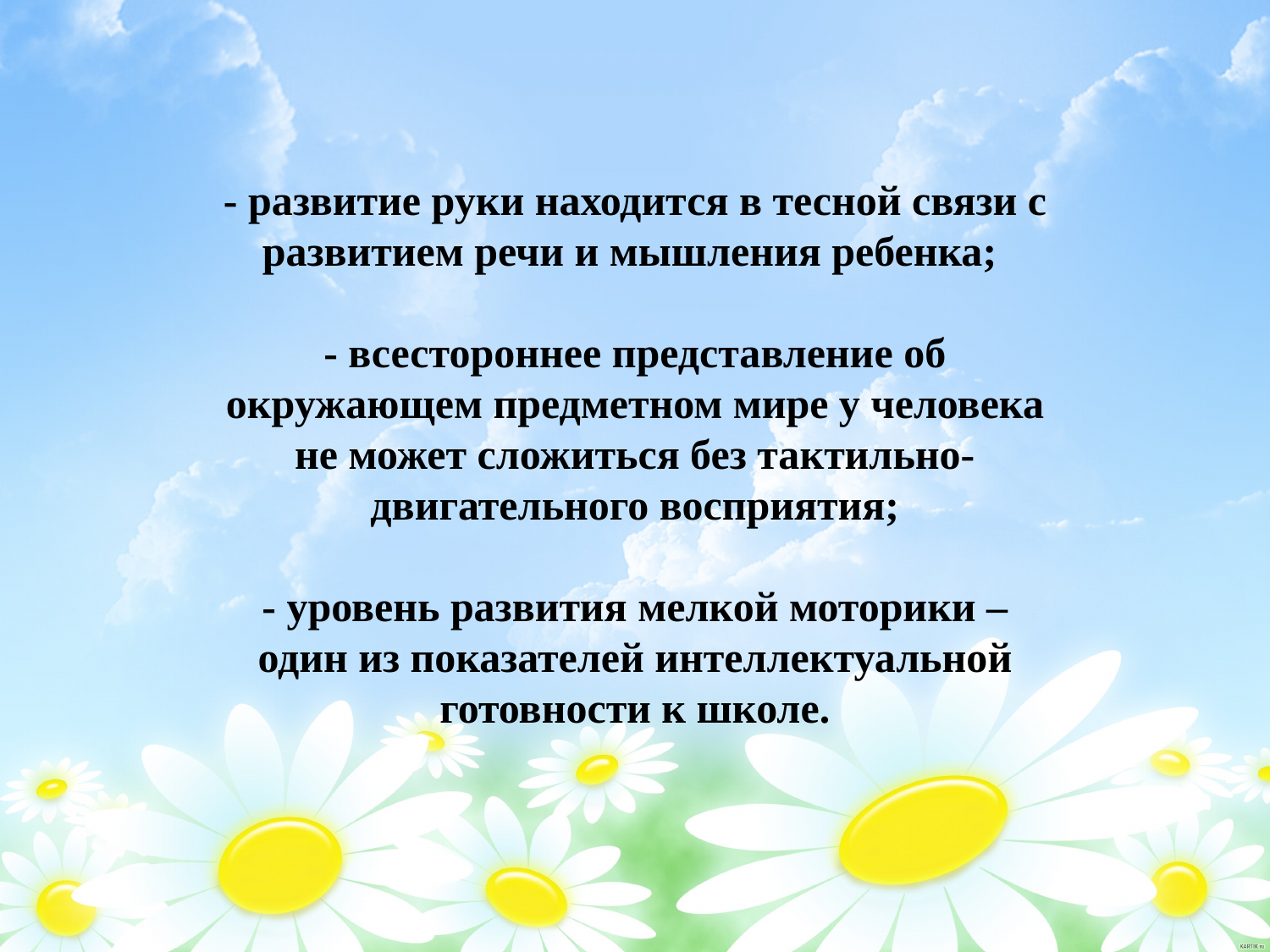

- развитие руки находится в тесной связи с развитием речи и мышления ребенка;
- всестороннее представление об окружающем предметном мире у человека не может сложиться без тактильно-двигательного восприятия;
- уровень развития мелкой моторики – один из показателей интеллектуальной готовности к школе.